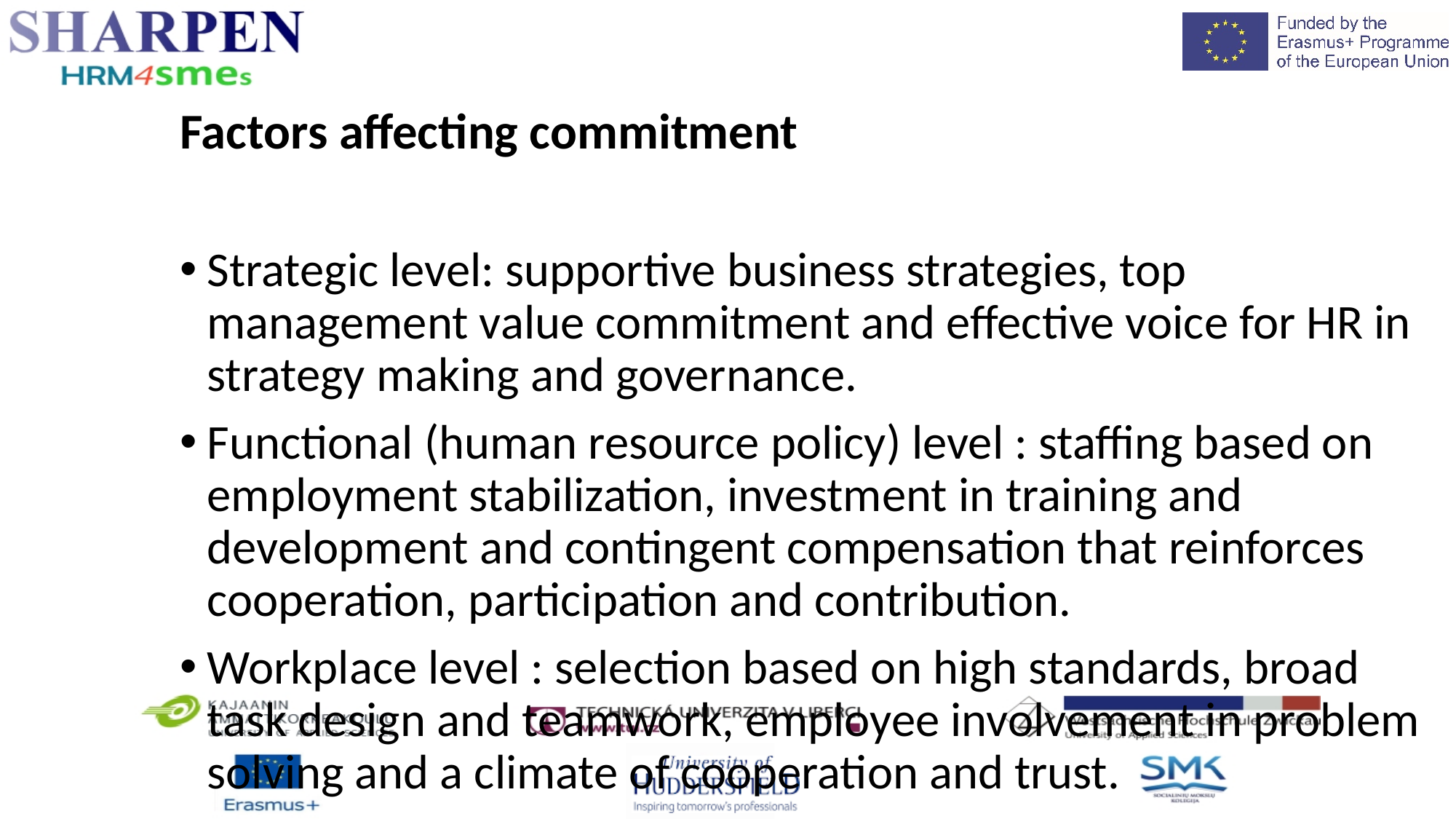

Factors affecting commitment

Strategic level: supportive business strategies, top management value commitment and effective voice for HR in strategy making and governance.
Functional (human resource policy) level : staffing based on employment stabilization, investment in training and development and contingent compensation that reinforces cooperation, participation and contribution.
Workplace level : selection based on high standards, broad task design and teamwork, employee involvement in problem solving and a climate of cooperation and trust.